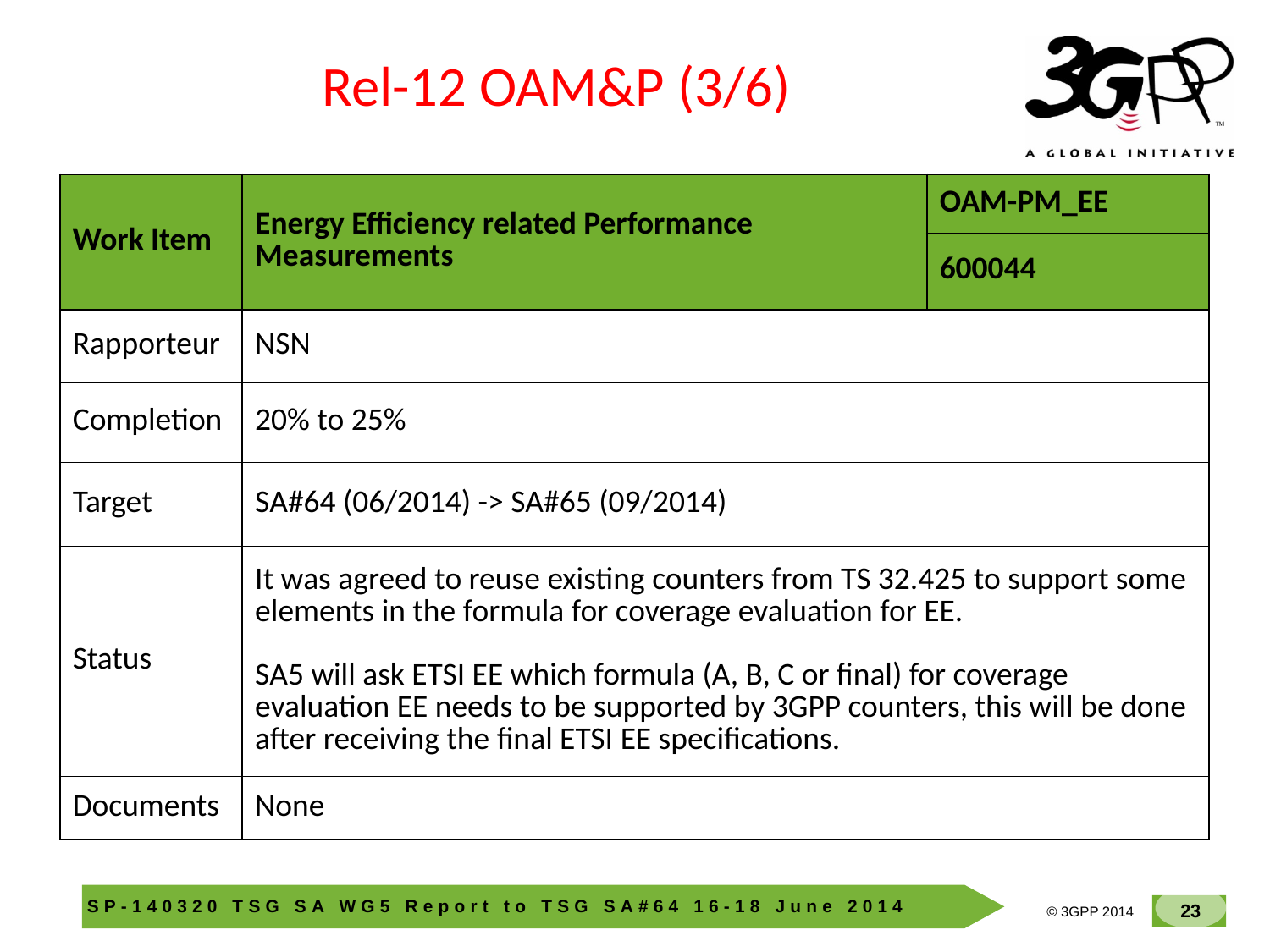

Rel-12 OAM&P (3/6)
| Work Item | Energy Efficiency related Performance Measurements | OAM-PM\_EE |
| --- | --- | --- |
|  |  | 600044 |
| Rapporteur | NSN |  |
| Completion | 20% to 25% |  |
| Target | SA#64 (06/2014) -> SA#65 (09/2014) |  |
| Status | It was agreed to reuse existing counters from TS 32.425 to support some elements in the formula for coverage evaluation for EE. SA5 will ask ETSI EE which formula (A, B, C or final) for coverage evaluation EE needs to be supported by 3GPP counters, this will be done after receiving the final ETSI EE specifications. |  |
| Documents | None |  |